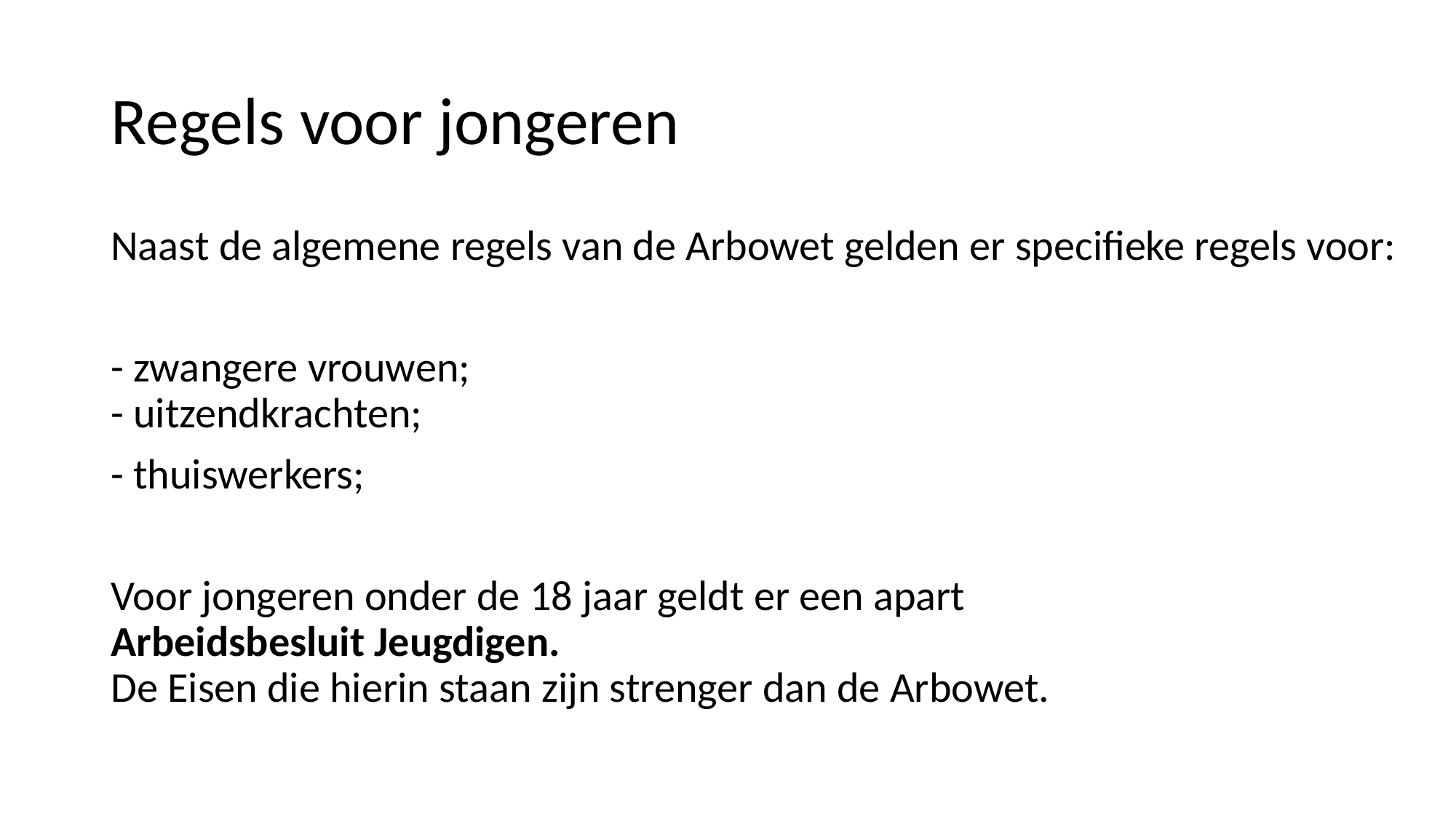

# Regels voor jongeren
Naast de algemene regels van de Arbowet gelden er specifieke regels voor:

- zwangere vrouwen;
- uitzendkrachten;
- thuiswerkers;

Voor jongeren onder de 18 jaar geldt er een apart
Arbeidsbesluit Jeugdigen.
De Eisen die hierin staan zijn strenger dan de Arbowet.